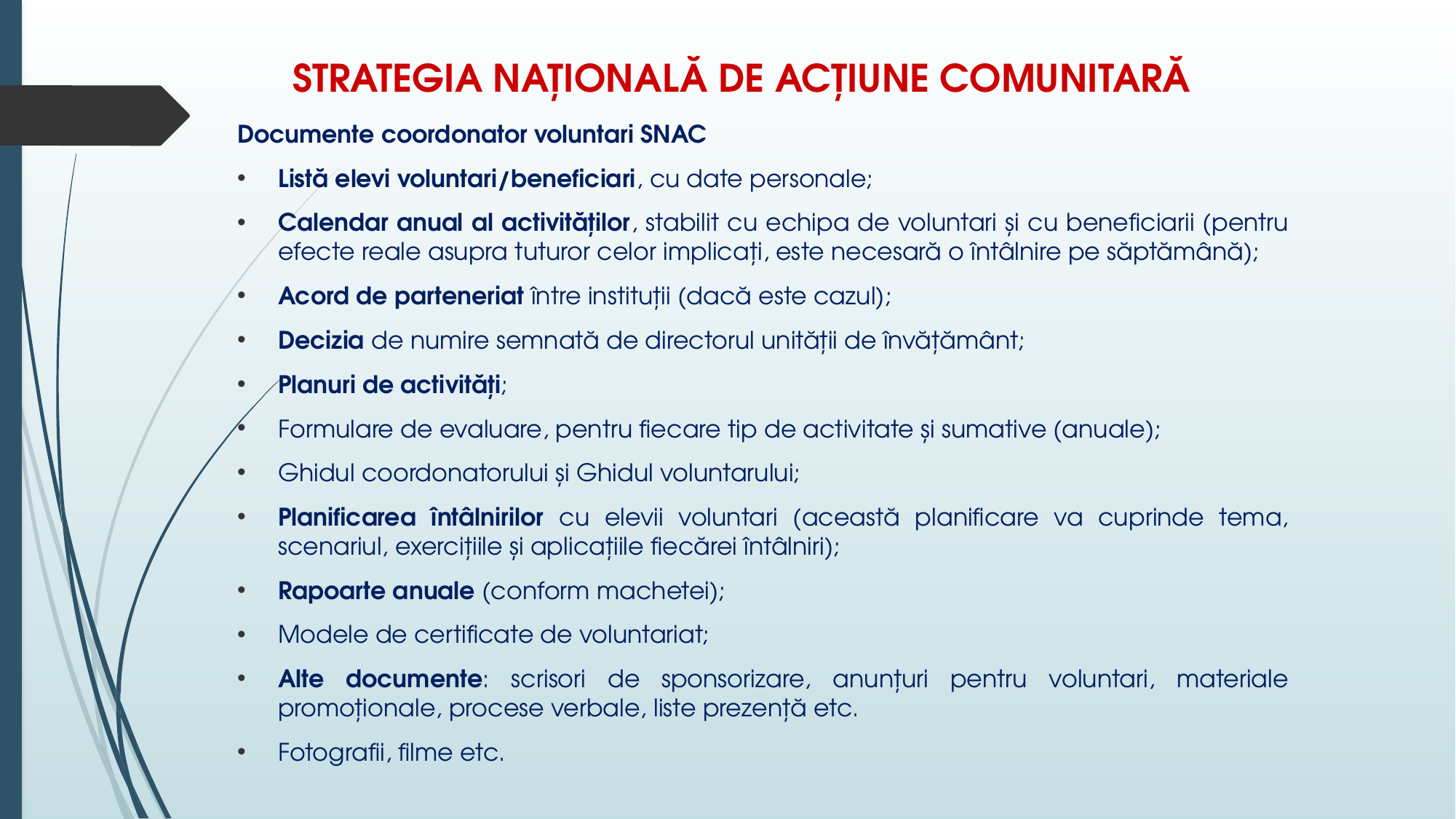

# STRATEGIA NAȚIONALĂ DE ACȚIUNE COMUNITARĂ
Documente coordonator voluntari SNAC
Listă elevi voluntari/beneficiari, cu date personale;
Calendar anual al activităților, stabilit cu echipa de voluntari și cu beneficiarii (pentru efecte reale asupra tuturor celor implicați, este necesară o întâlnire pe săptămână);
Acord de parteneriat între instituții (dacă este cazul);
Decizia de numire semnată de directorul unității de învățământ;
Planuri de activități;
Formulare de evaluare, pentru fiecare tip de activitate și sumative (anuale);
Ghidul coordonatorului și Ghidul voluntarului;
Planificarea întâlnirilor cu elevii voluntari (această planificare va cuprinde tema, scenariul, exercițiile și aplicațiile fiecărei întâlniri);
Rapoarte anuale (conform machetei);
Modele de certificate de voluntariat;
Alte documente: scrisori de sponsorizare, anunțuri pentru voluntari, materiale promoționale, procese verbale, liste prezență etc.
Fotografii, filme etc.